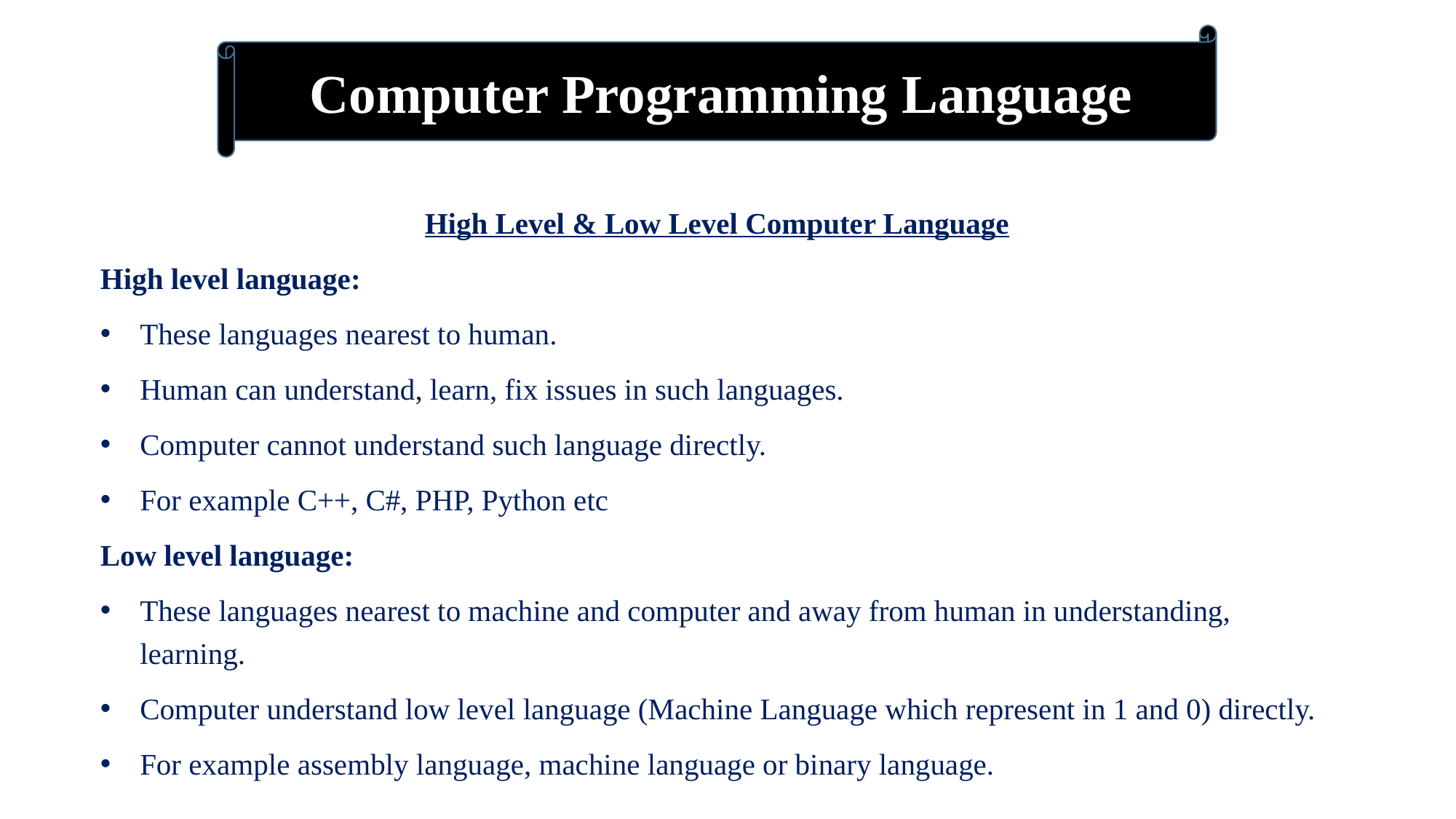

Computer Programming Language
High Level & Low Level Computer Language
High level language:
These languages nearest to human.
Human can understand, learn, fix issues in such languages.
Computer cannot understand such language directly.
For example C++, C#, PHP, Python etc
Low level language:
These languages nearest to machine and computer and away from human in understanding, learning.
Computer understand low level language (Machine Language which represent in 1 and 0) directly.
For example assembly language, machine language or binary language.